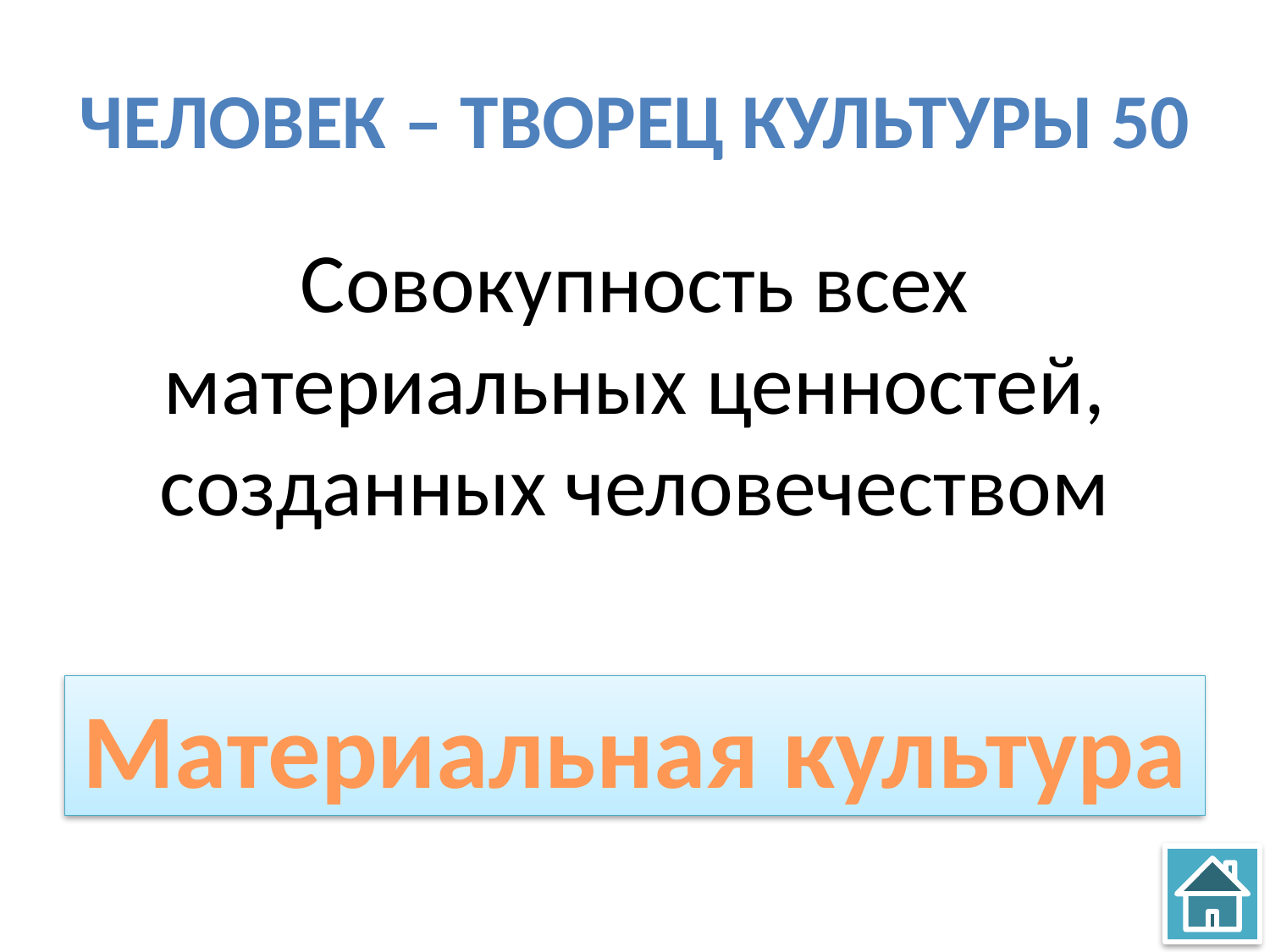

# Человек – творец культуры 50
Совокупность всех материальных ценностей, созданных человечеством
Материальная культура